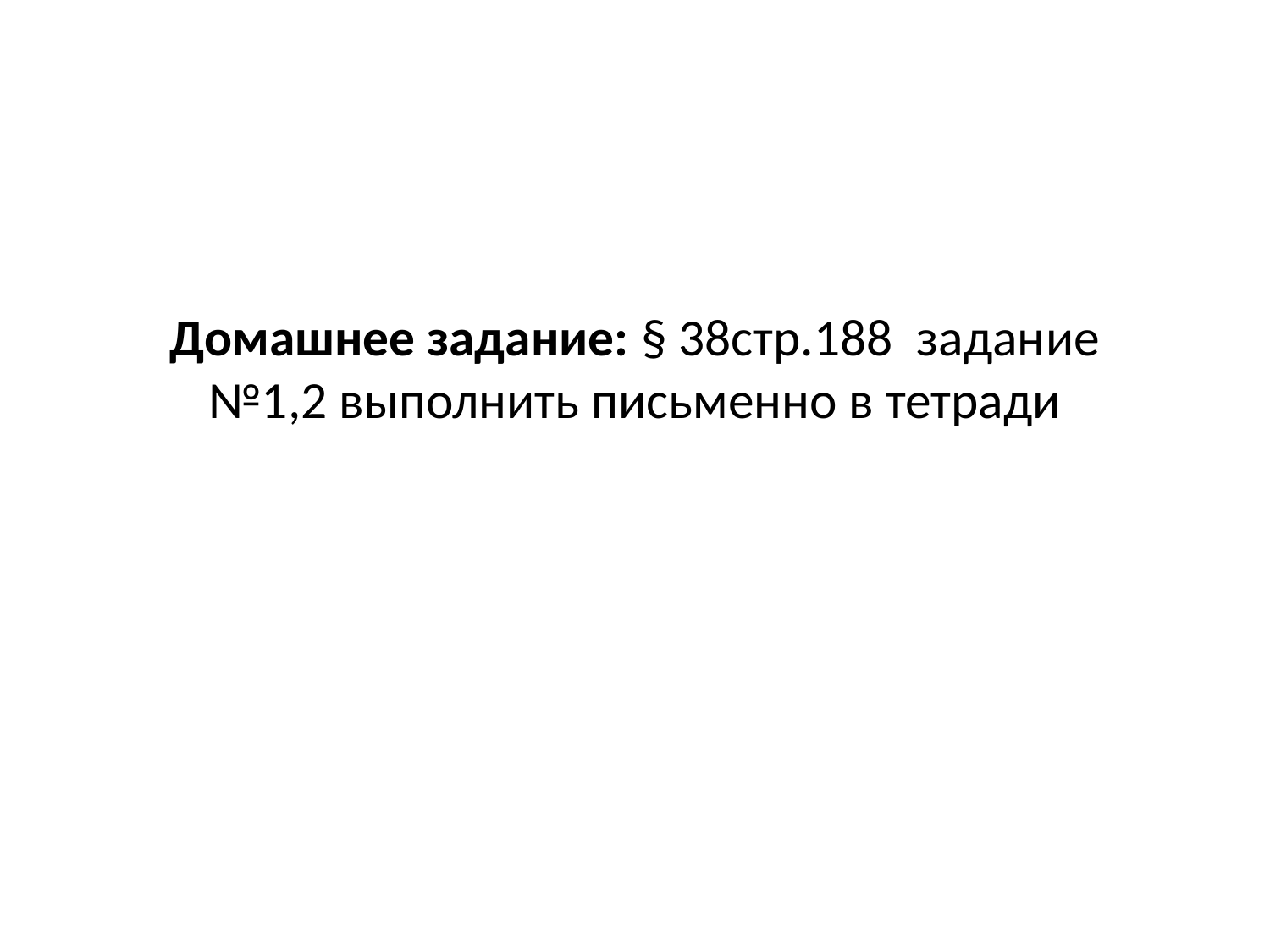

# Домашнее задание: § 38стр.188  задание №1,2 выполнить письменно в тетради